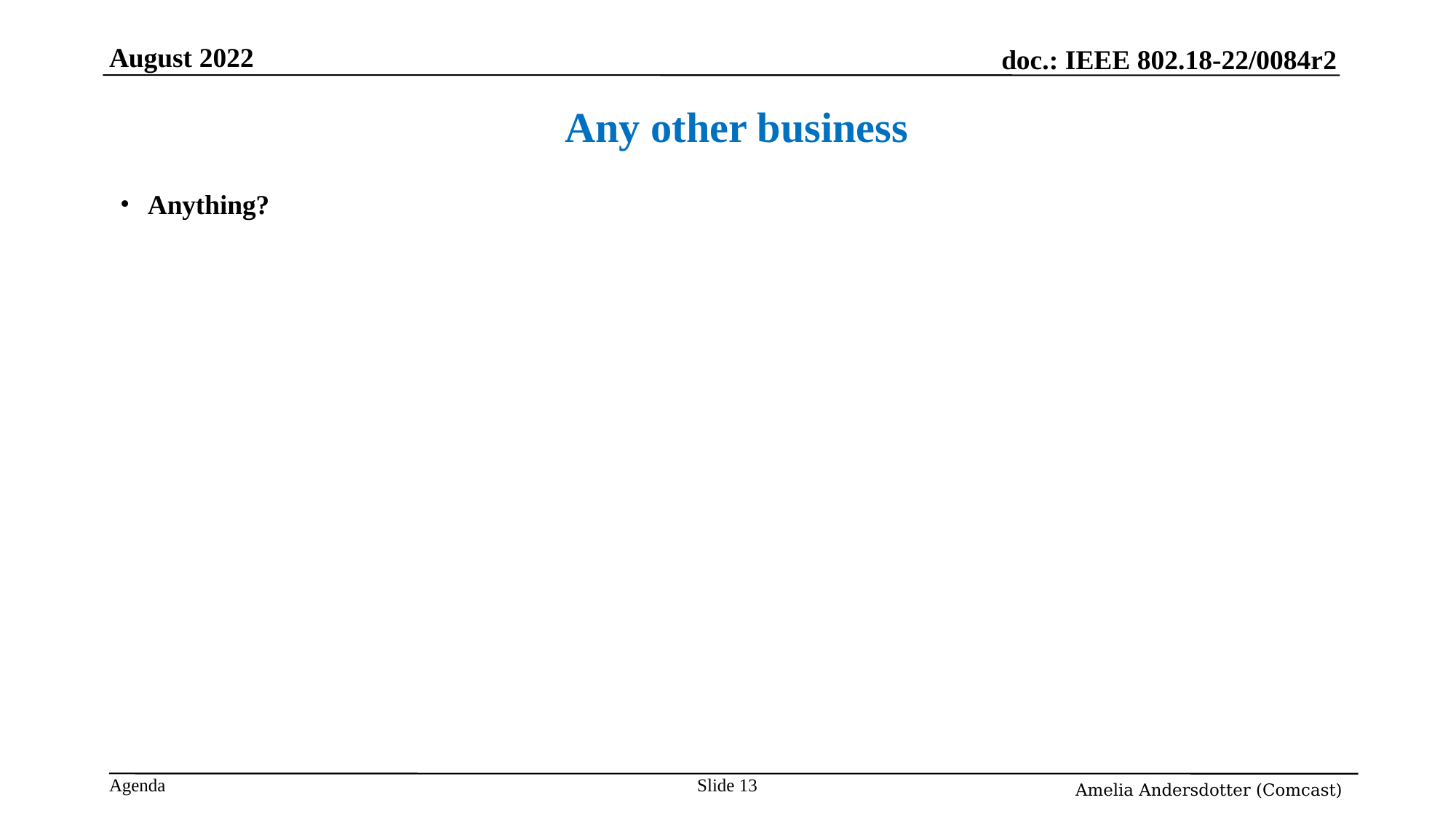

August 2022
Any other business
Anything?

# Slide 13
Amelia Andersdotter (Comcast)